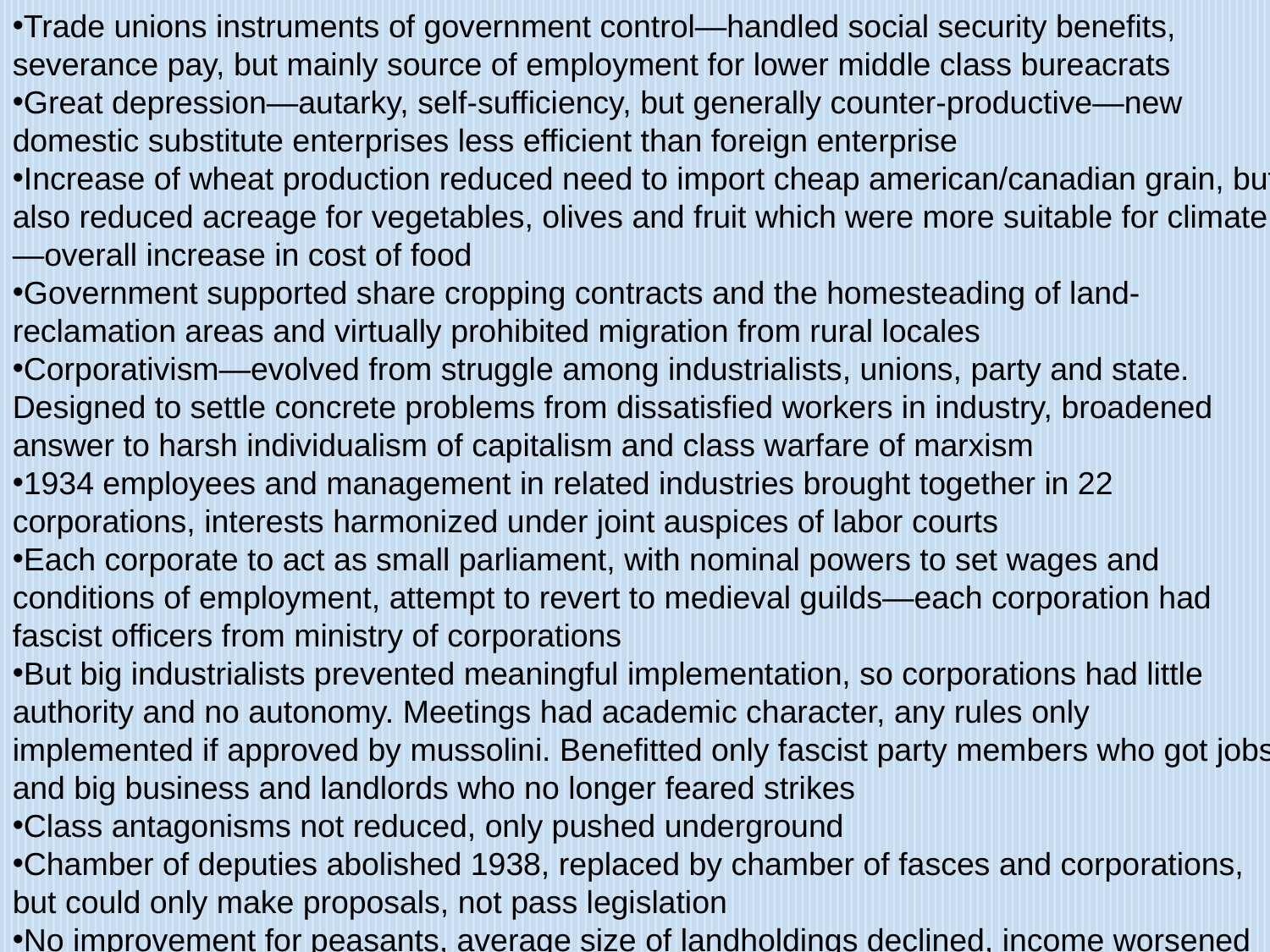

Trade unions instruments of government control—handled social security benefits, severance pay, but mainly source of employment for lower middle class bureacrats
Great depression—autarky, self-sufficiency, but generally counter-productive—new domestic substitute enterprises less efficient than foreign enterprise
Increase of wheat production reduced need to import cheap american/canadian grain, but also reduced acreage for vegetables, olives and fruit which were more suitable for climate—overall increase in cost of food
Government supported share cropping contracts and the homesteading of land-reclamation areas and virtually prohibited migration from rural locales
Corporativism—evolved from struggle among industrialists, unions, party and state. Designed to settle concrete problems from dissatisfied workers in industry, broadened answer to harsh individualism of capitalism and class warfare of marxism
1934 employees and management in related industries brought together in 22 corporations, interests harmonized under joint auspices of labor courts
Each corporate to act as small parliament, with nominal powers to set wages and conditions of employment, attempt to revert to medieval guilds—each corporation had fascist officers from ministry of corporations
But big industrialists prevented meaningful implementation, so corporations had little authority and no autonomy. Meetings had academic character, any rules only implemented if approved by mussolini. Benefitted only fascist party members who got jobs and big business and landlords who no longer feared strikes
Class antagonisms not reduced, only pushed underground
Chamber of deputies abolished 1938, replaced by chamber of fasces and corporations, but could only make proposals, not pass legislation
No improvement for peasants, average size of landholdings declined, income worsened post‘29